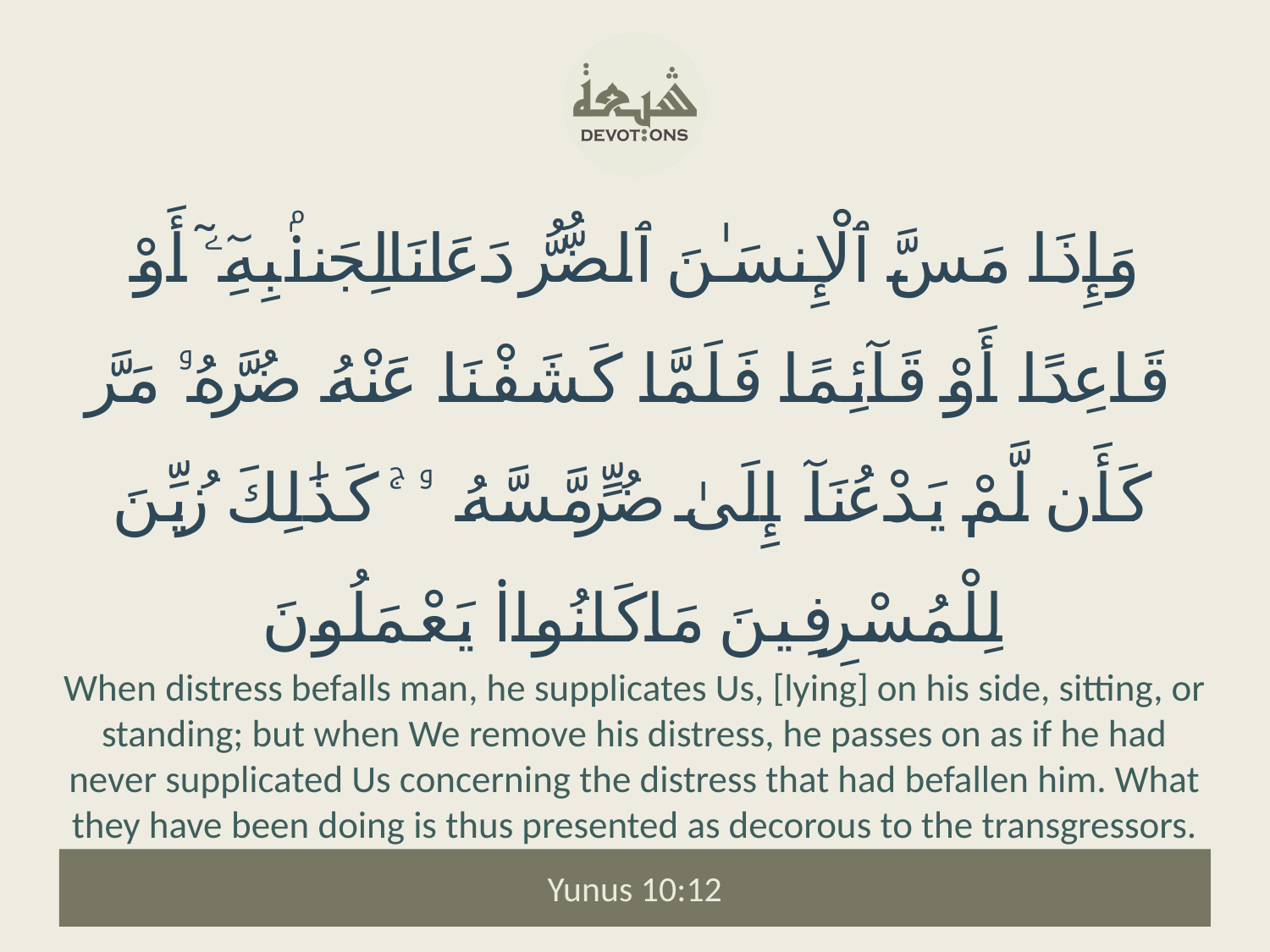

وَإِذَا مَسَّ ٱلْإِنسَـٰنَ ٱلضُّرُّ دَعَانَا لِجَنۢبِهِۦٓ أَوْ قَاعِدًا أَوْ قَآئِمًا فَلَمَّا كَشَفْنَا عَنْهُ ضُرَّهُۥ مَرَّ كَأَن لَّمْ يَدْعُنَآ إِلَىٰ ضُرٍّ مَّسَّهُۥ ۚ كَذَٰلِكَ زُيِّنَ لِلْمُسْرِفِينَ مَا كَانُوا۟ يَعْمَلُونَ
When distress befalls man, he supplicates Us, [lying] on his side, sitting, or standing; but when We remove his distress, he passes on as if he had never supplicated Us concerning the distress that had befallen him. What they have been doing is thus presented as decorous to the transgressors.
Yunus 10:12